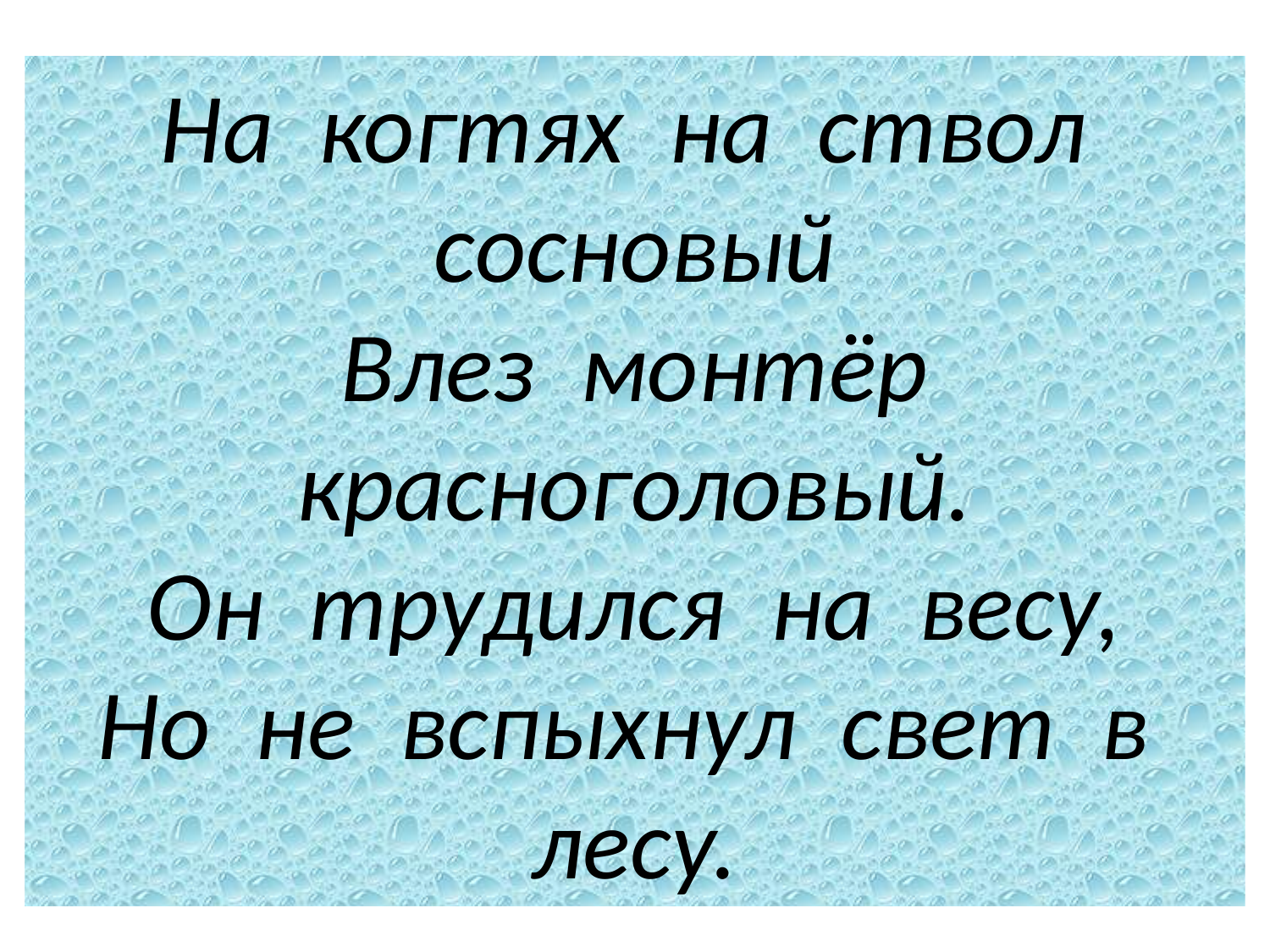

# На  когтях  на  ствол  сосновый Влез  монтёр красноголовый. Он  трудился  на  весу, Но  не  вспыхнул  свет  в  лесу.